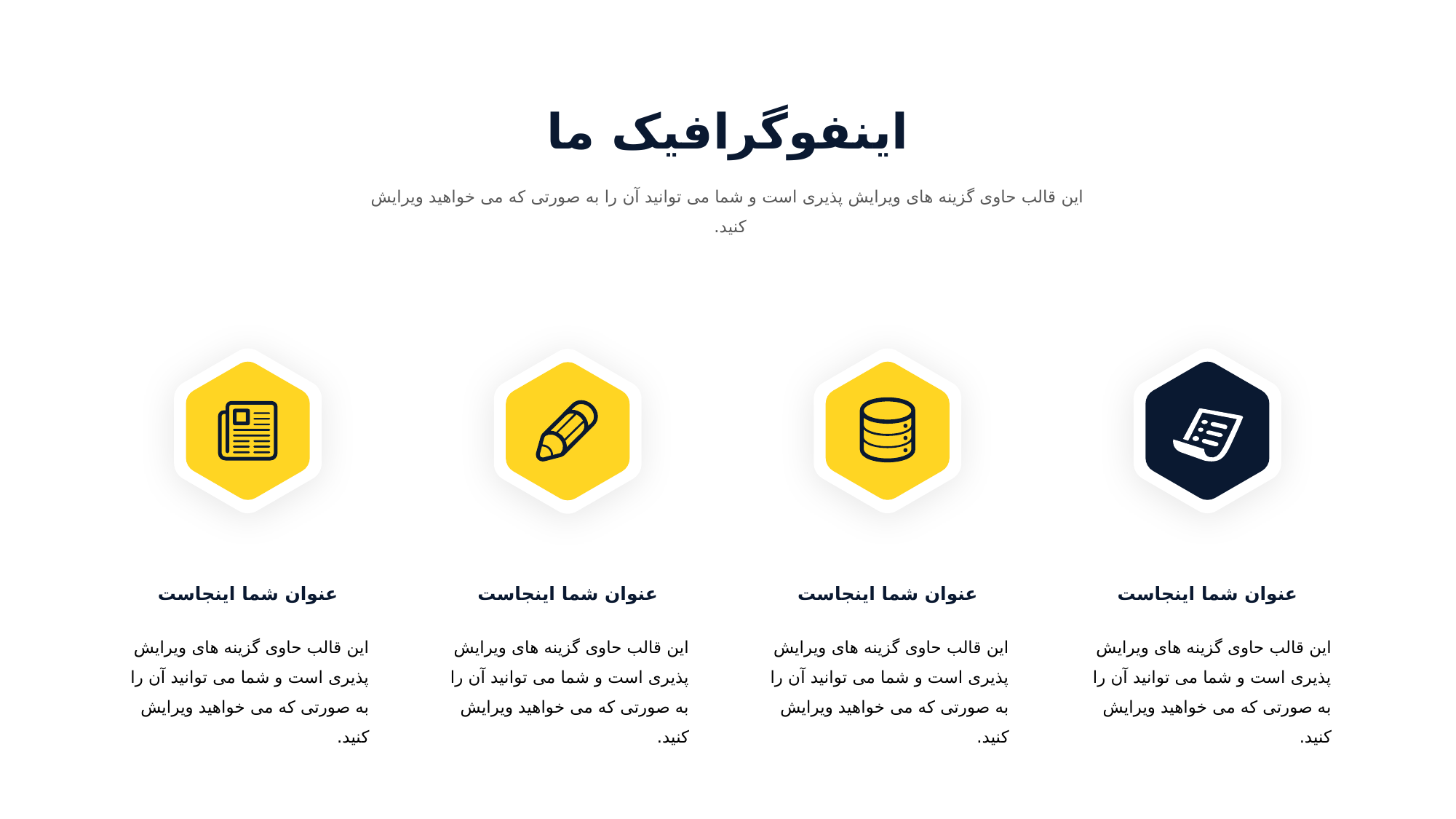

اینفوگرافیک ما
این قالب حاوی گزینه های ویرایش پذیری است و شما می توانید آن را به صورتی که می خواهید ویرایش کنید.

عنوان شما اینجاست
عنوان شما اینجاست
عنوان شما اینجاست
عنوان شما اینجاست
این قالب حاوی گزینه های ویرایش پذیری است و شما می توانید آن را به صورتی که می خواهید ویرایش کنید.
این قالب حاوی گزینه های ویرایش پذیری است و شما می توانید آن را به صورتی که می خواهید ویرایش کنید.
این قالب حاوی گزینه های ویرایش پذیری است و شما می توانید آن را به صورتی که می خواهید ویرایش کنید.
این قالب حاوی گزینه های ویرایش پذیری است و شما می توانید آن را به صورتی که می خواهید ویرایش کنید.